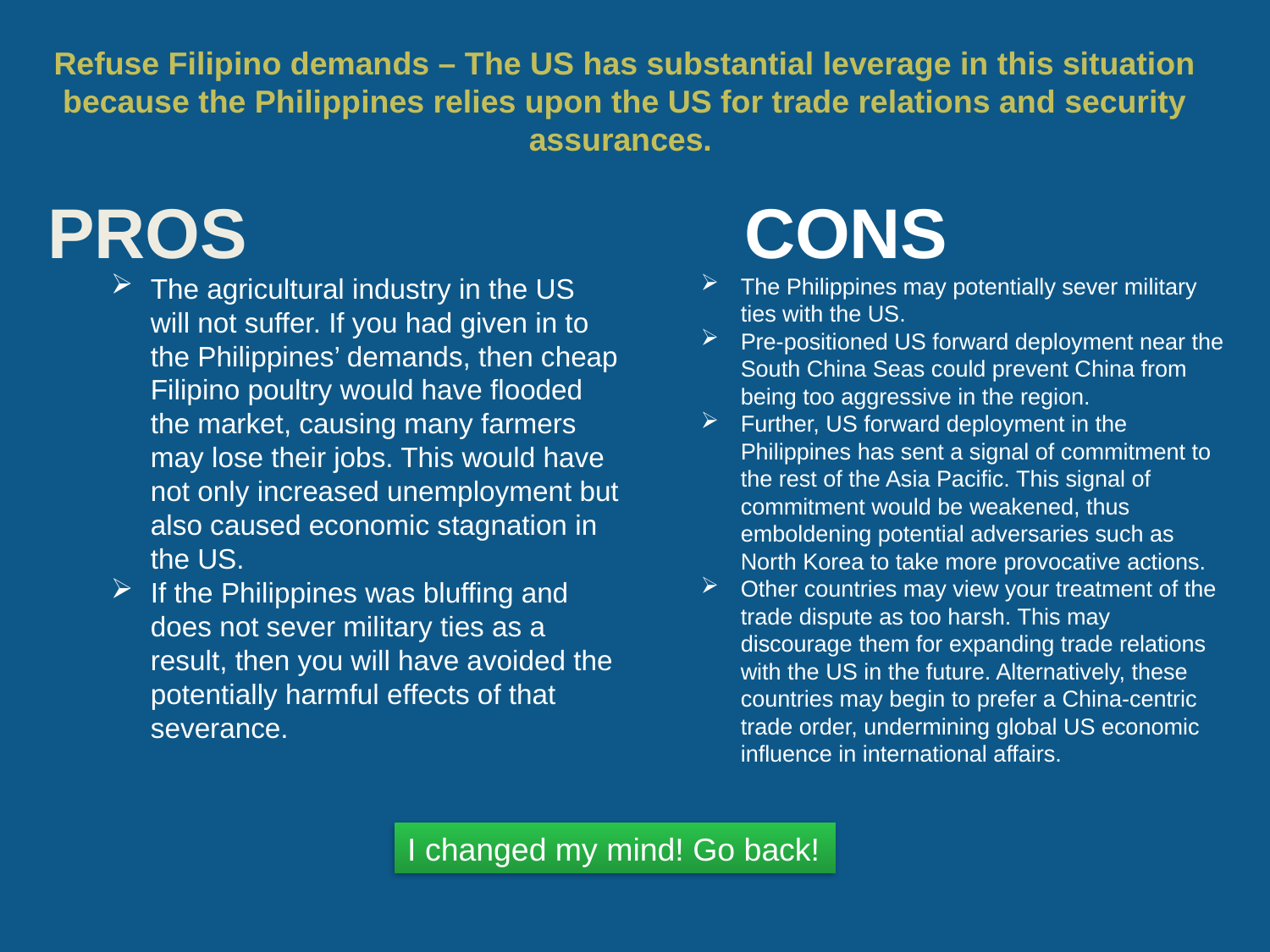

# Refuse Filipino demands – The US has substantial leverage in this situation because the Philippines relies upon the US for trade relations and security assurances.
The agricultural industry in the US will not suffer. If you had given in to the Philippines’ demands, then cheap Filipino poultry would have flooded the market, causing many farmers may lose their jobs. This would have not only increased unemployment but also caused economic stagnation in the US.
If the Philippines was bluffing and does not sever military ties as a result, then you will have avoided the potentially harmful effects of that severance.
The Philippines may potentially sever military ties with the US.
Pre-positioned US forward deployment near the South China Seas could prevent China from being too aggressive in the region.
Further, US forward deployment in the Philippines has sent a signal of commitment to the rest of the Asia Pacific. This signal of commitment would be weakened, thus emboldening potential adversaries such as North Korea to take more provocative actions.
Other countries may view your treatment of the trade dispute as too harsh. This may discourage them for expanding trade relations with the US in the future. Alternatively, these countries may begin to prefer a China-centric trade order, undermining global US economic influence in international affairs.